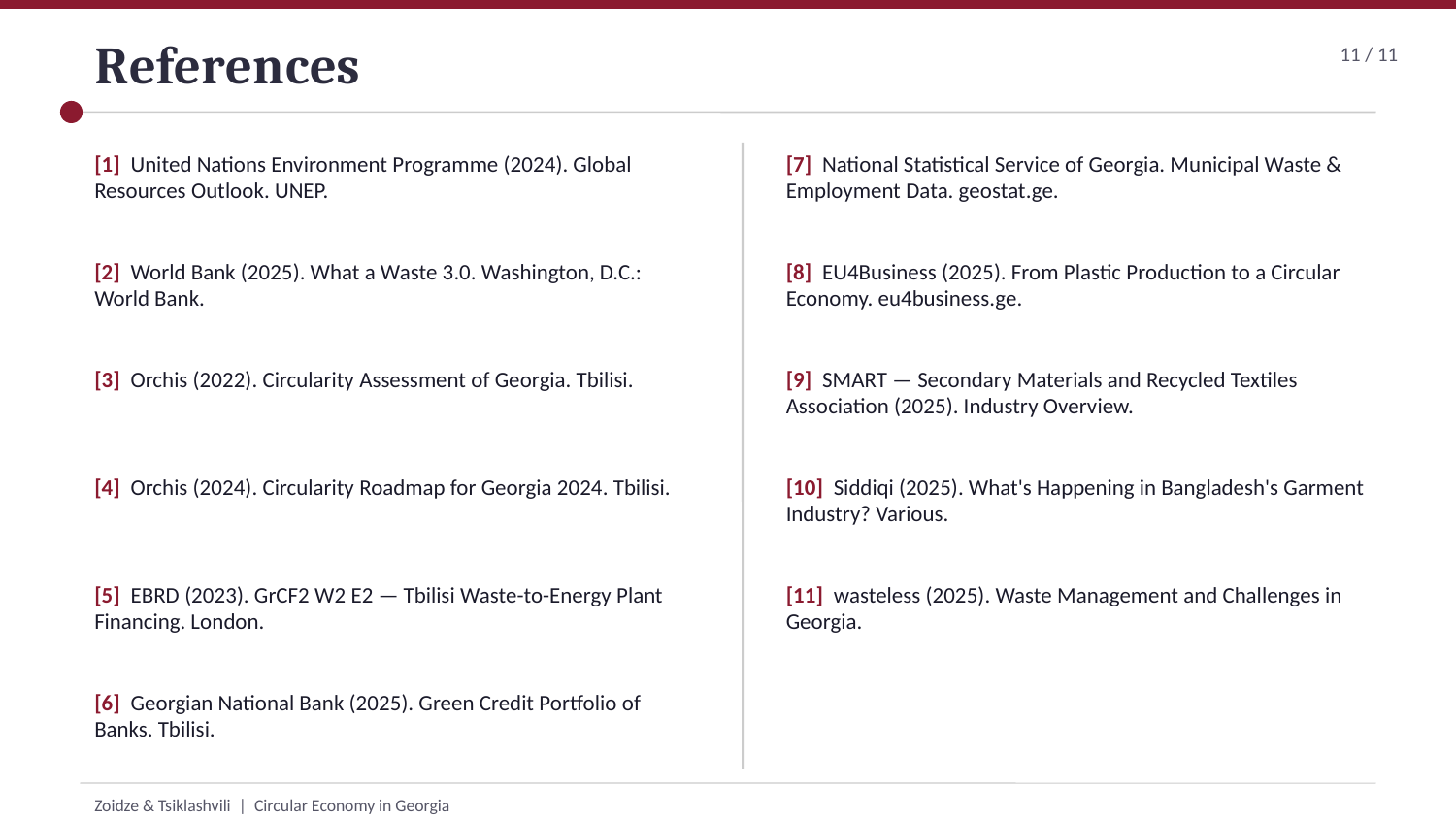

References
11 / 11

[1]  United Nations Environment Programme (2024). Global Resources Outlook. UNEP.

[7]  National Statistical Service of Georgia. Municipal Waste & Employment Data. geostat.ge.
[2]  World Bank (2025). What a Waste 3.0. Washington, D.C.: World Bank.
[8]  EU4Business (2025). From Plastic Production to a Circular Economy. eu4business.ge.
[3]  Orchis (2022). Circularity Assessment of Georgia. Tbilisi.
[9]  SMART — Secondary Materials and Recycled Textiles Association (2025). Industry Overview.
[4]  Orchis (2024). Circularity Roadmap for Georgia 2024. Tbilisi.
[10]  Siddiqi (2025). What's Happening in Bangladesh's Garment Industry? Various.
[5]  EBRD (2023). GrCF2 W2 E2 — Tbilisi Waste-to-Energy Plant Financing. London.
[11]  wasteless (2025). Waste Management and Challenges in Georgia.
[6]  Georgian National Bank (2025). Green Credit Portfolio of Banks. Tbilisi.

Zoidze & Tsiklashvili  |  Circular Economy in Georgia